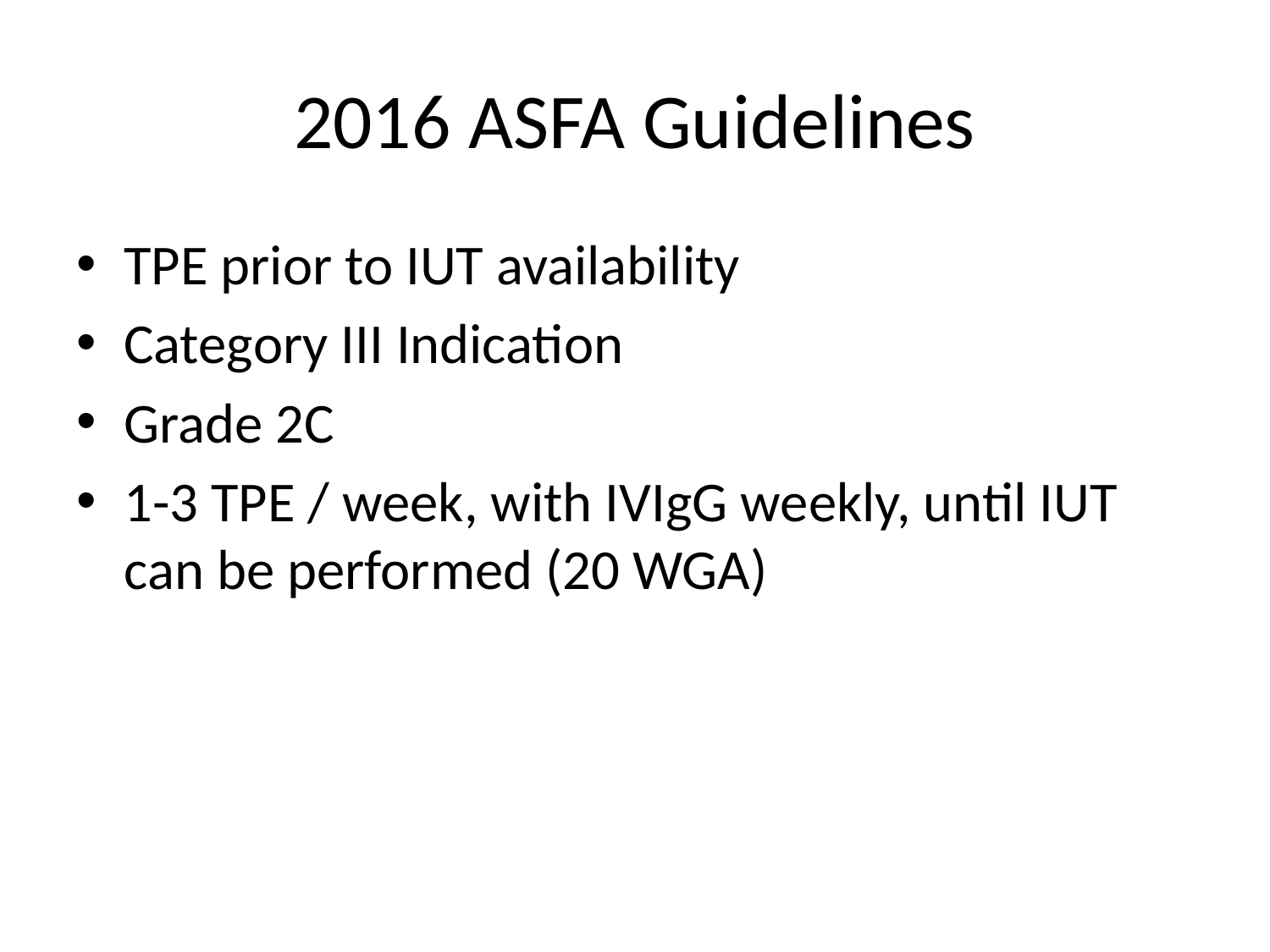

# 2016 ASFA Guidelines
TPE prior to IUT availability
Category III Indication
Grade 2C
1-3 TPE / week, with IVIgG weekly, until IUT can be performed (20 WGA)